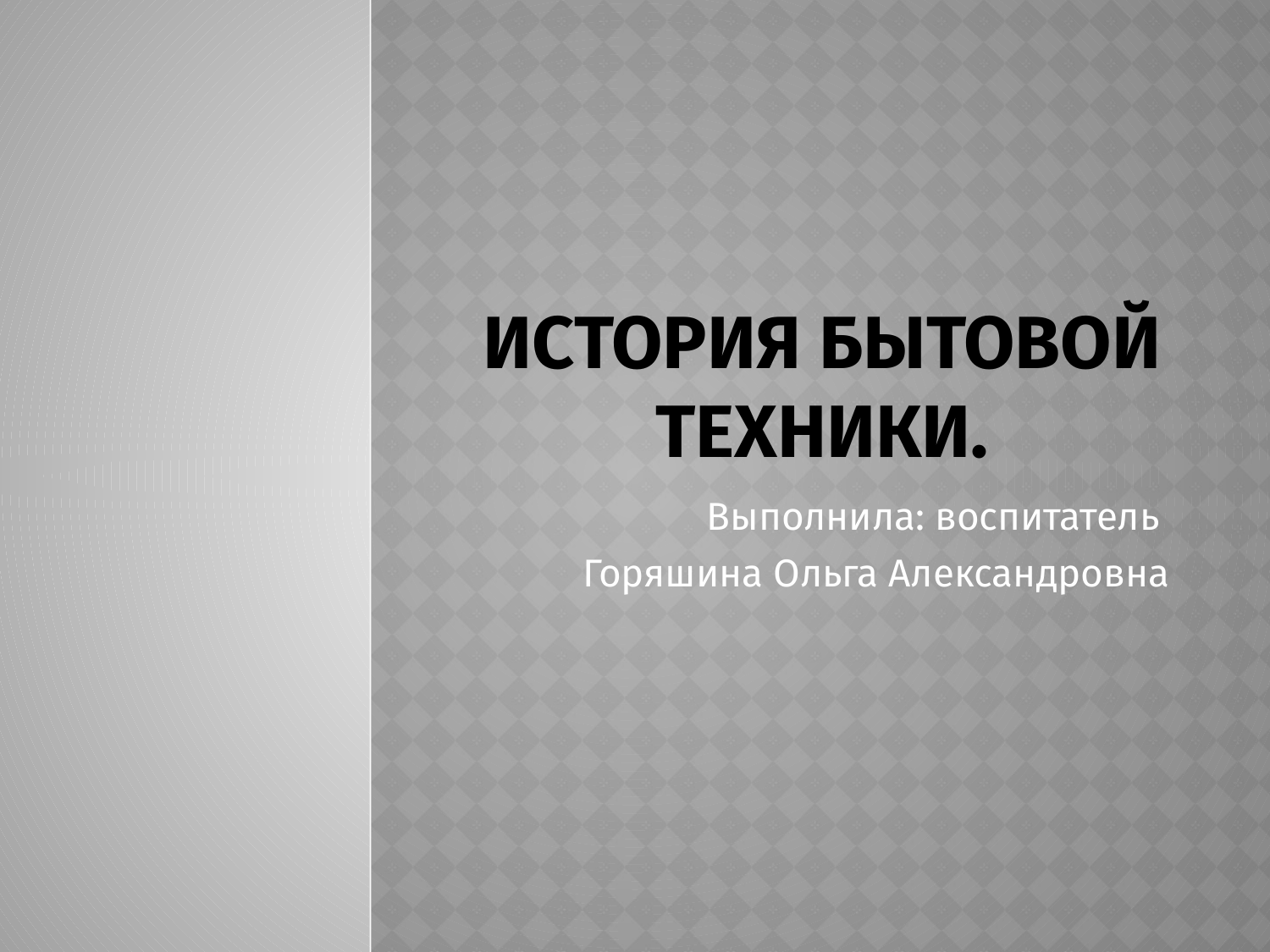

# История бытовой техники.
Выполнила: воспитатель
Горяшина Ольга Александровна